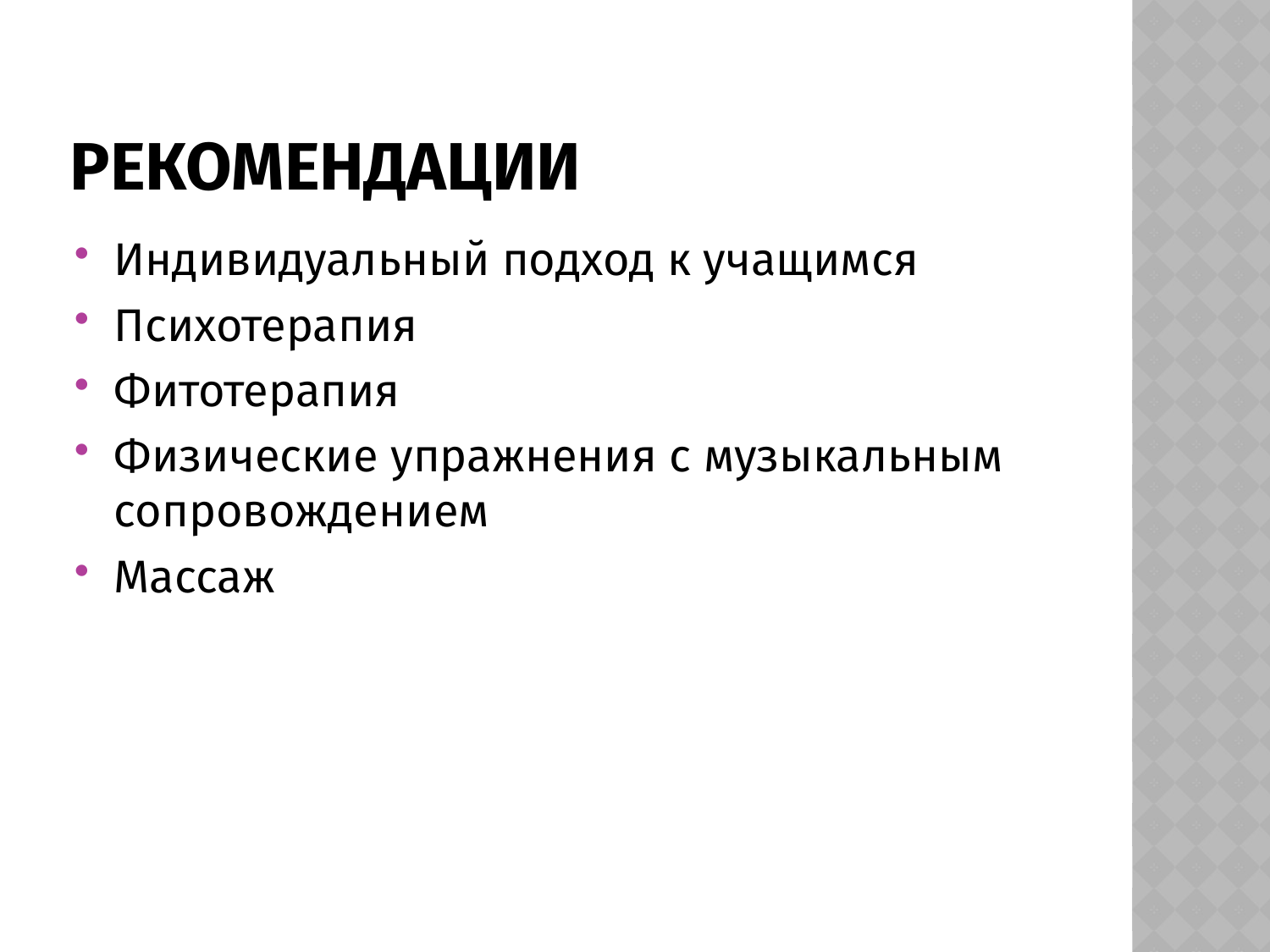

# рекомендации
Индивидуальный подход к учащимся
Психотерапия
Фитотерапия
Физические упражнения с музыкальным сопровождением
Массаж